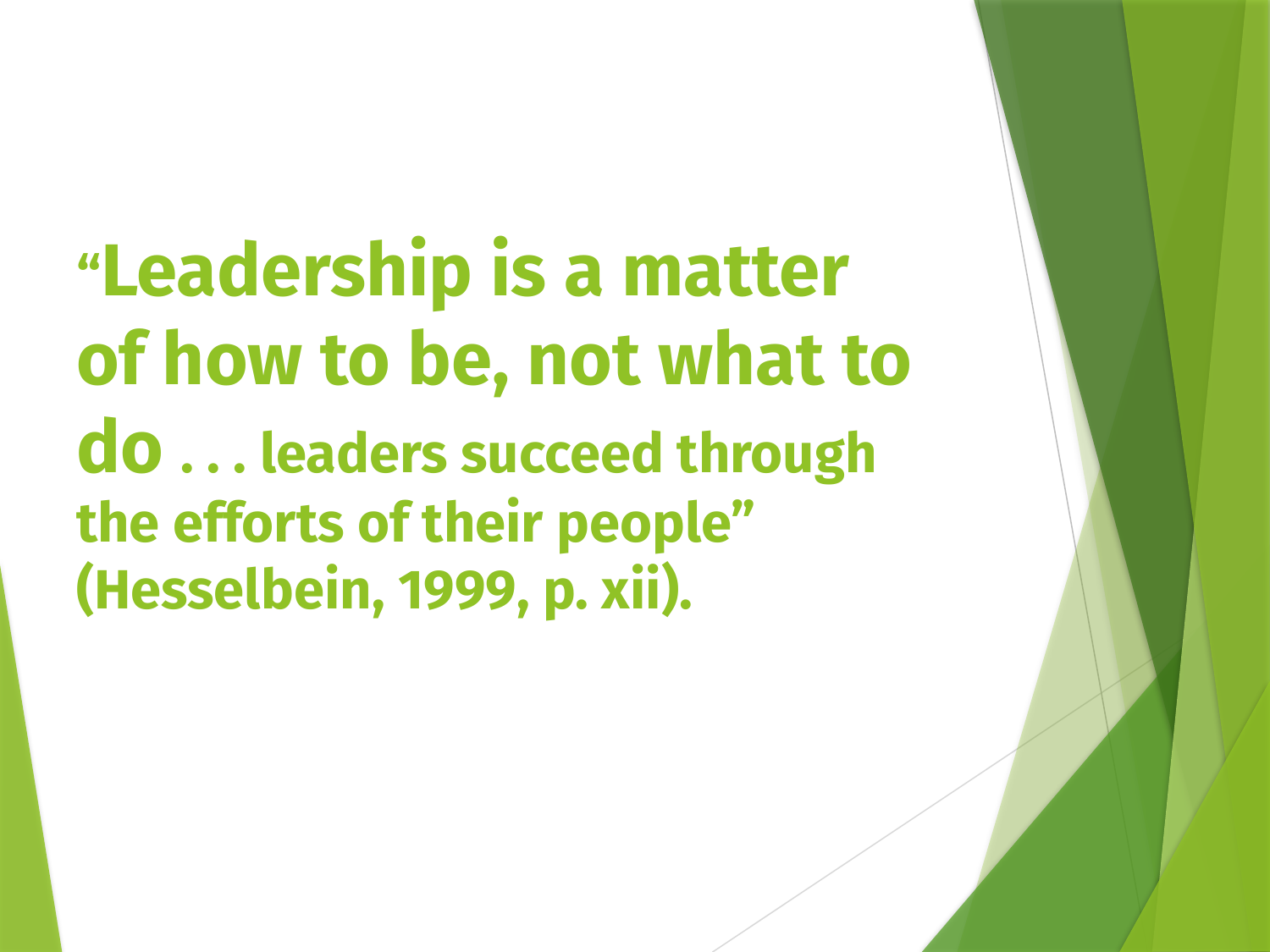

# “Leadership is a matter of how to be, not what to do . . . leaders succeed through the efforts of their people” (Hesselbein, 1999, p. xii).